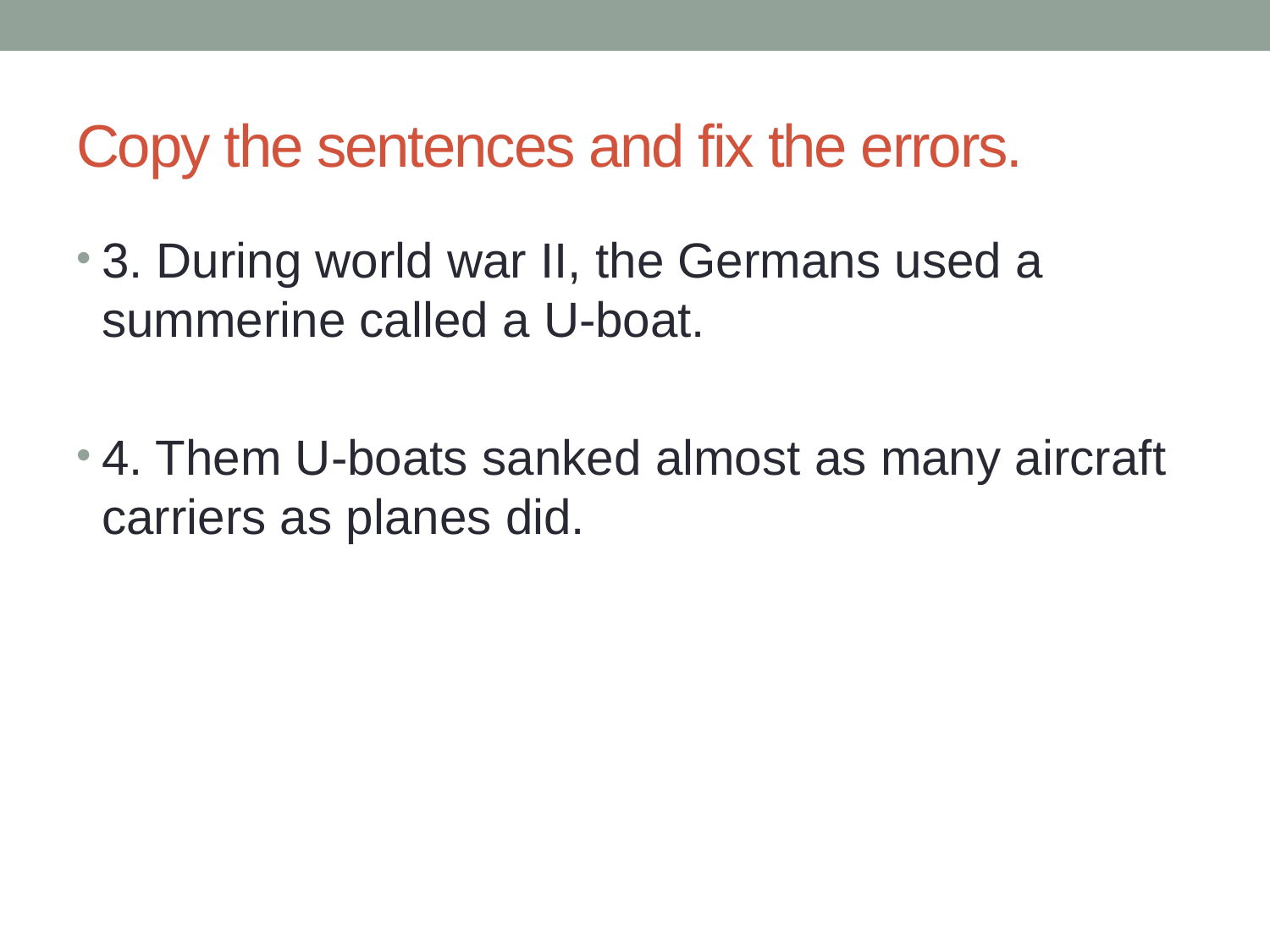

# Copy the sentences and fix the errors.
3. During world war II, the Germans used a summerine called a U-boat.

4. Them U-boats sanked almost as many aircraft carriers as planes did.